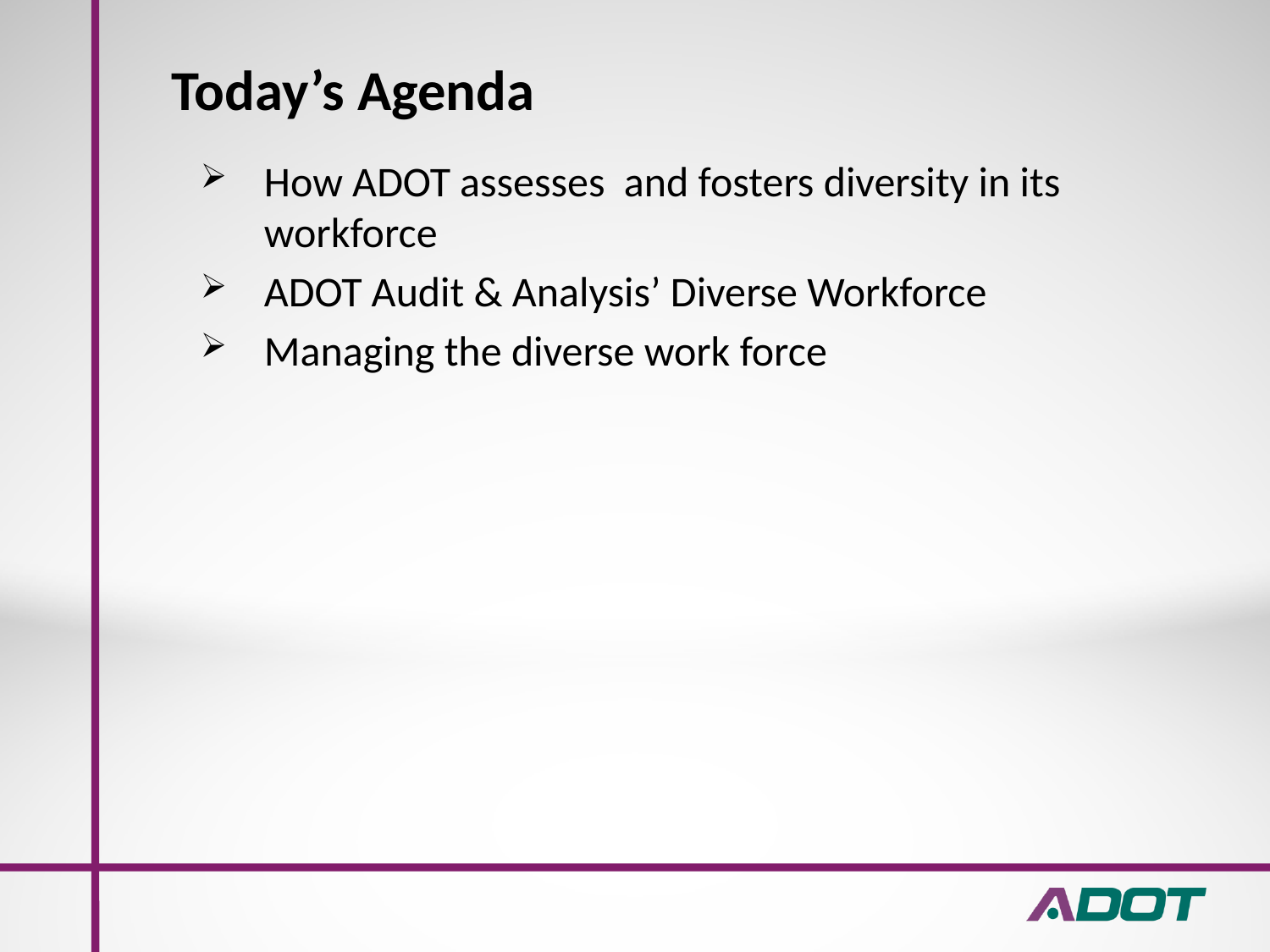

# Today’s Agenda
How ADOT assesses  and fosters diversity in its workforce
ADOT Audit & Analysis’ Diverse Workforce
Managing the diverse work force